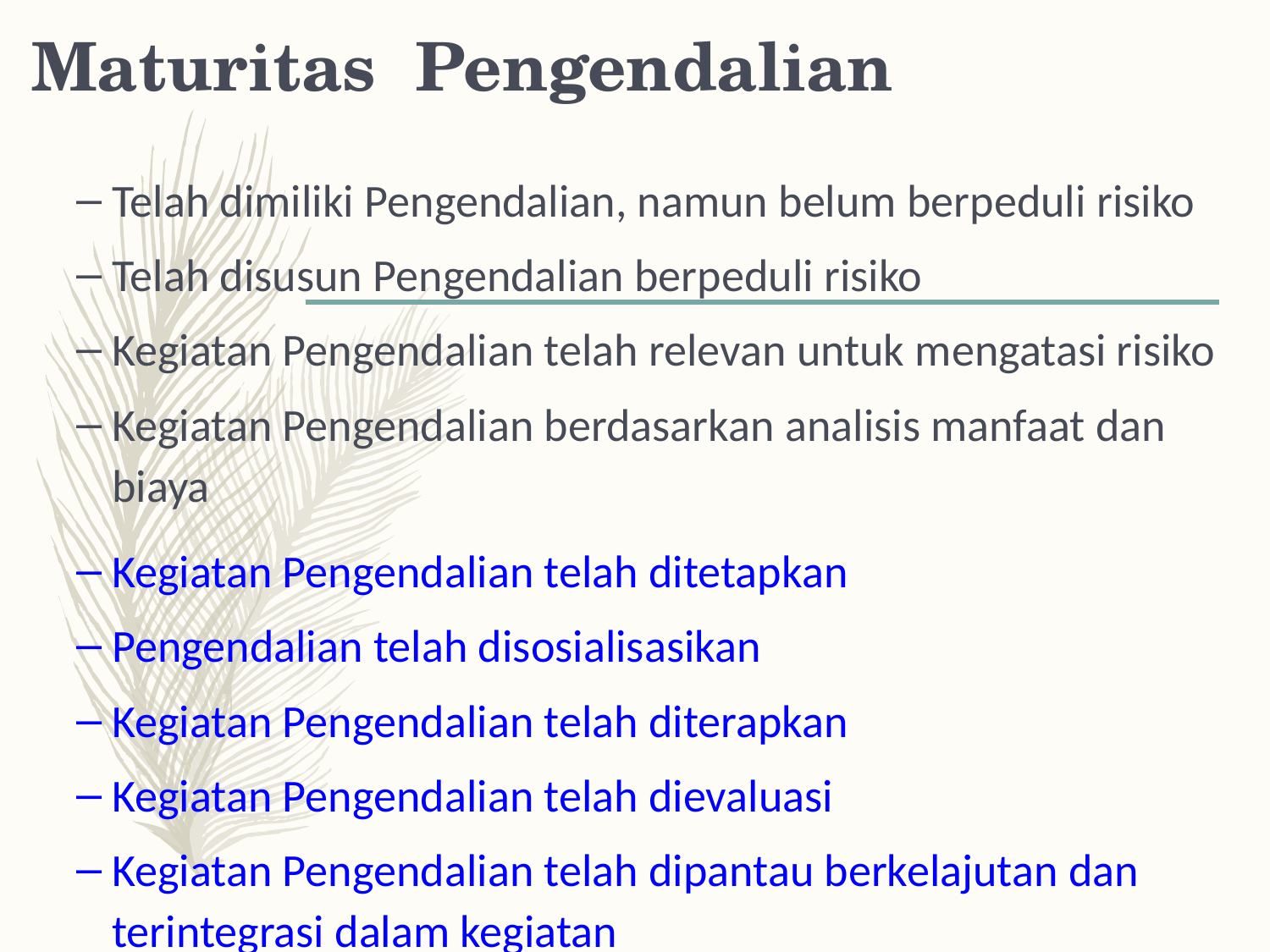

# Maturitas  Pengendalian
Telah dimiliki Pengendalian, namun belum berpeduli risiko
Telah disusun Pengendalian berpeduli risiko
Kegiatan Pengendalian telah relevan untuk mengatasi risiko
Kegiatan Pengendalian berdasarkan analisis manfaat dan biaya
Kegiatan Pengendalian telah ditetapkan
Pengendalian telah disosialisasikan
Kegiatan Pengendalian telah diterapkan
Kegiatan Pengendalian telah dievaluasi
Kegiatan Pengendalian telah dipantau berkelajutan dan terintegrasi dalam kegiatan